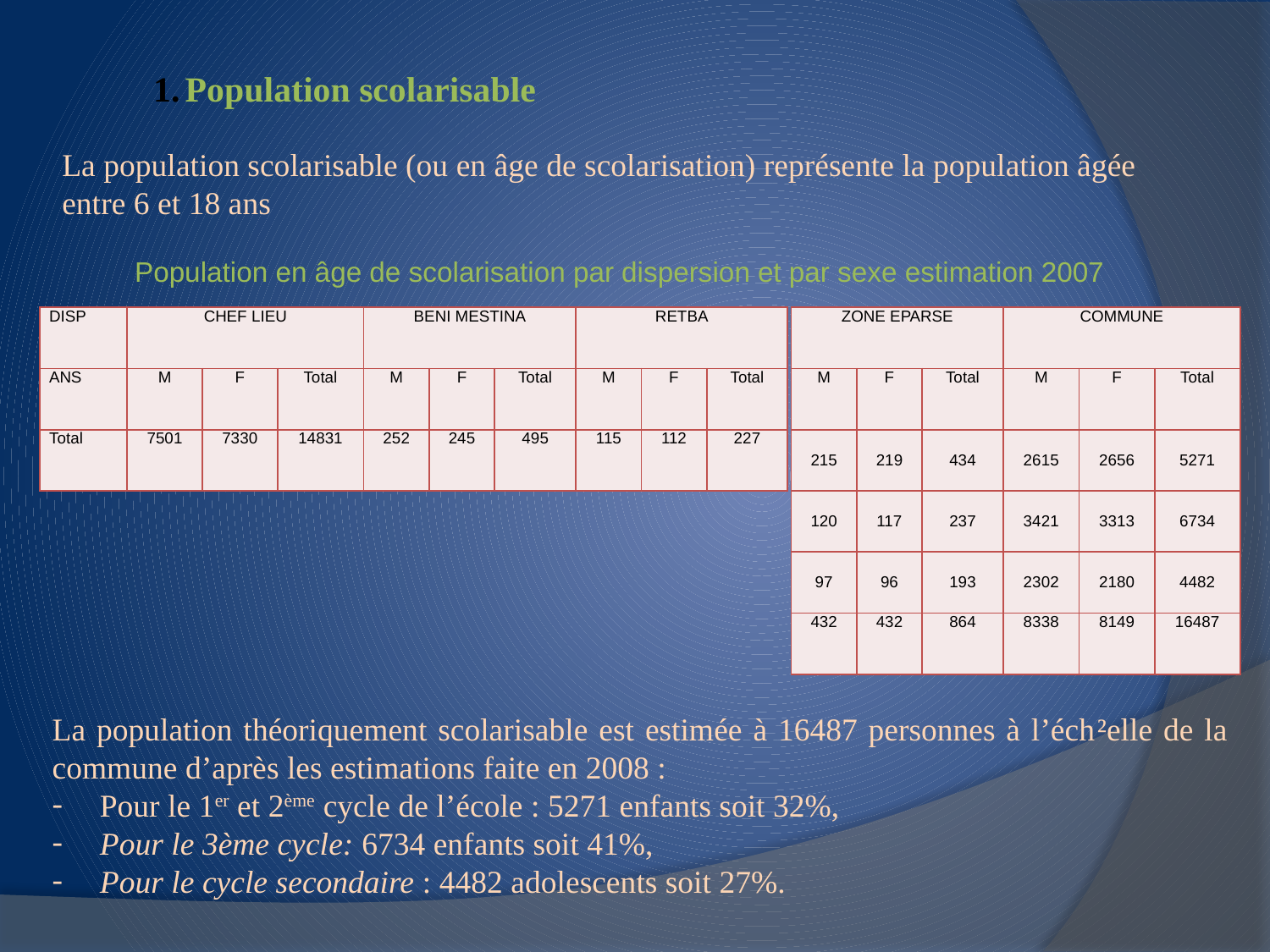

Population scolarisable
La population scolarisable (ou en âge de scolarisation) représente la population âgée entre 6 et 18 ans
Population en âge de scolarisation par dispersion et par sexe estimation 2007
| DISP | CHEF LIEU |  |  | BENI MESTINA |  |  | RETBA |  |  |
| --- | --- | --- | --- | --- | --- | --- | --- | --- | --- |
| ANS | M | F | Total | M | F | Total | M | F | Total |
| Total | 7501 | 7330 | 14831 | 252 | 245 | 495 | 115 | 112 | 227 |
| ZONE EPARSE |  |  | COMMUNE |  |  |
| --- | --- | --- | --- | --- | --- |
| M | F | Total | M | F | Total |
| 215 | 219 | 434 | 2615 | 2656 | 5271 |
| 120 | 117 | 237 | 3421 | 3313 | 6734 |
| 97 | 96 | 193 | 2302 | 2180 | 4482 |
| 432 | 432 | 864 | 8338 | 8149 | 16487 |

La population théoriquement scolarisable est estimée à 16487 personnes à l’éch	²elle de la commune d’après les estimations faite en 2008 :
Pour le 1er et 2ème cycle de l’école : 5271 enfants soit 32%,
Pour le 3ème cycle: 6734 enfants soit 41%,
Pour le cycle secondaire : 4482 adolescents soit 27%.